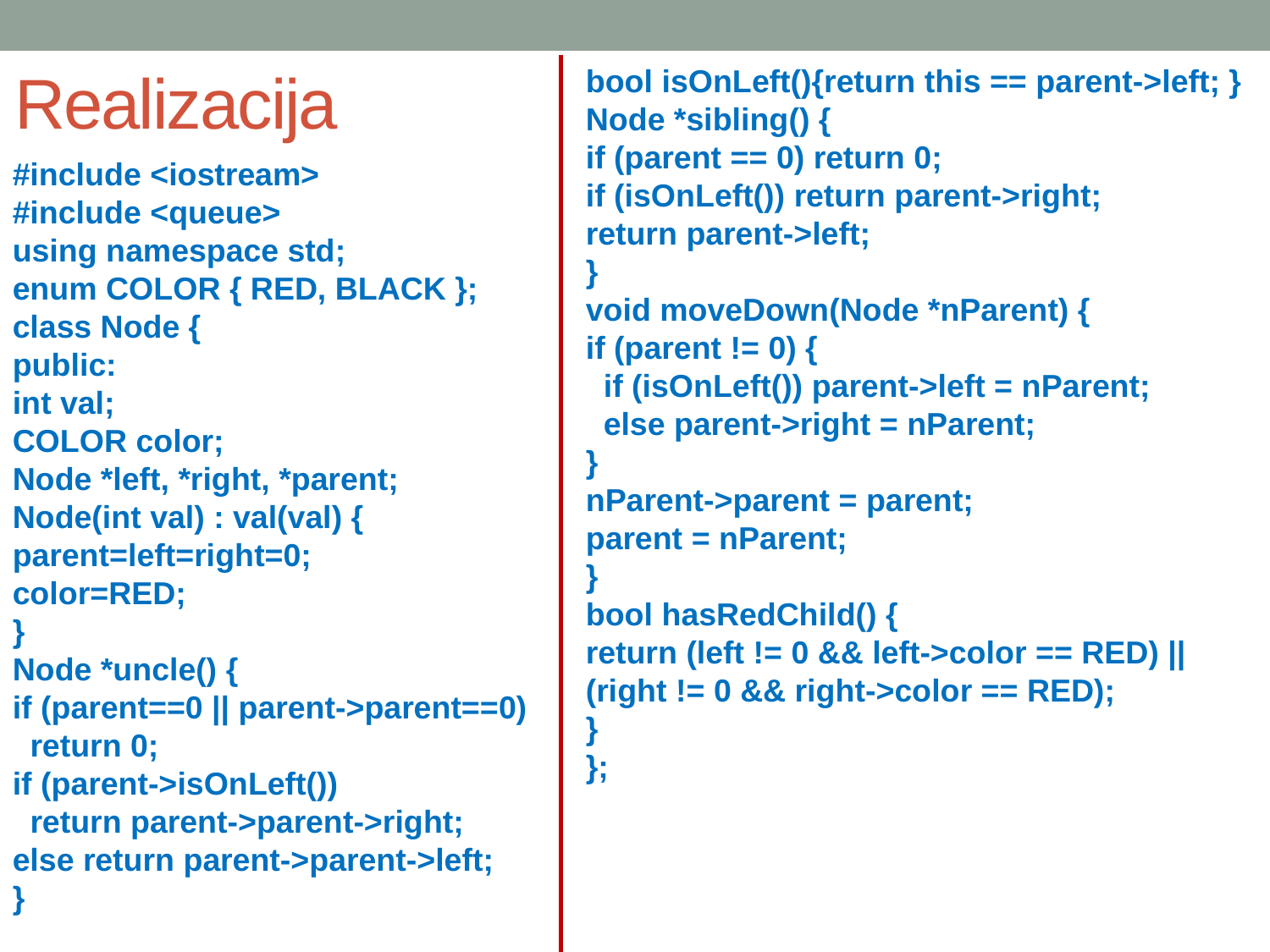

# Realizacija
bool isOnLeft(){return this == parent->left; }
Node *sibling() {
if (parent == 0) return 0;
if (isOnLeft()) return parent->right;
return parent->left;
}
void moveDown(Node *nParent) {
if (parent != 0) {
  if (isOnLeft()) parent->left = nParent;
  else parent->right = nParent;
}
nParent->parent = parent;
parent = nParent;
}
bool hasRedChild() {
return (left != 0 && left->color == RED) ||
(right != 0 && right->color == RED);
}
};
#include <iostream>
#include <queue>
using namespace std;
enum COLOR { RED, BLACK };
class Node {
public:
int val;
COLOR color;
Node *left, *right, *parent;
Node(int val) : val(val) {
parent=left=right=0;
color=RED;
}
Node *uncle() {
if (parent==0 || parent->parent==0)
  return 0;
if (parent->isOnLeft())
  return parent->parent->right;
else return parent->parent->left;
}